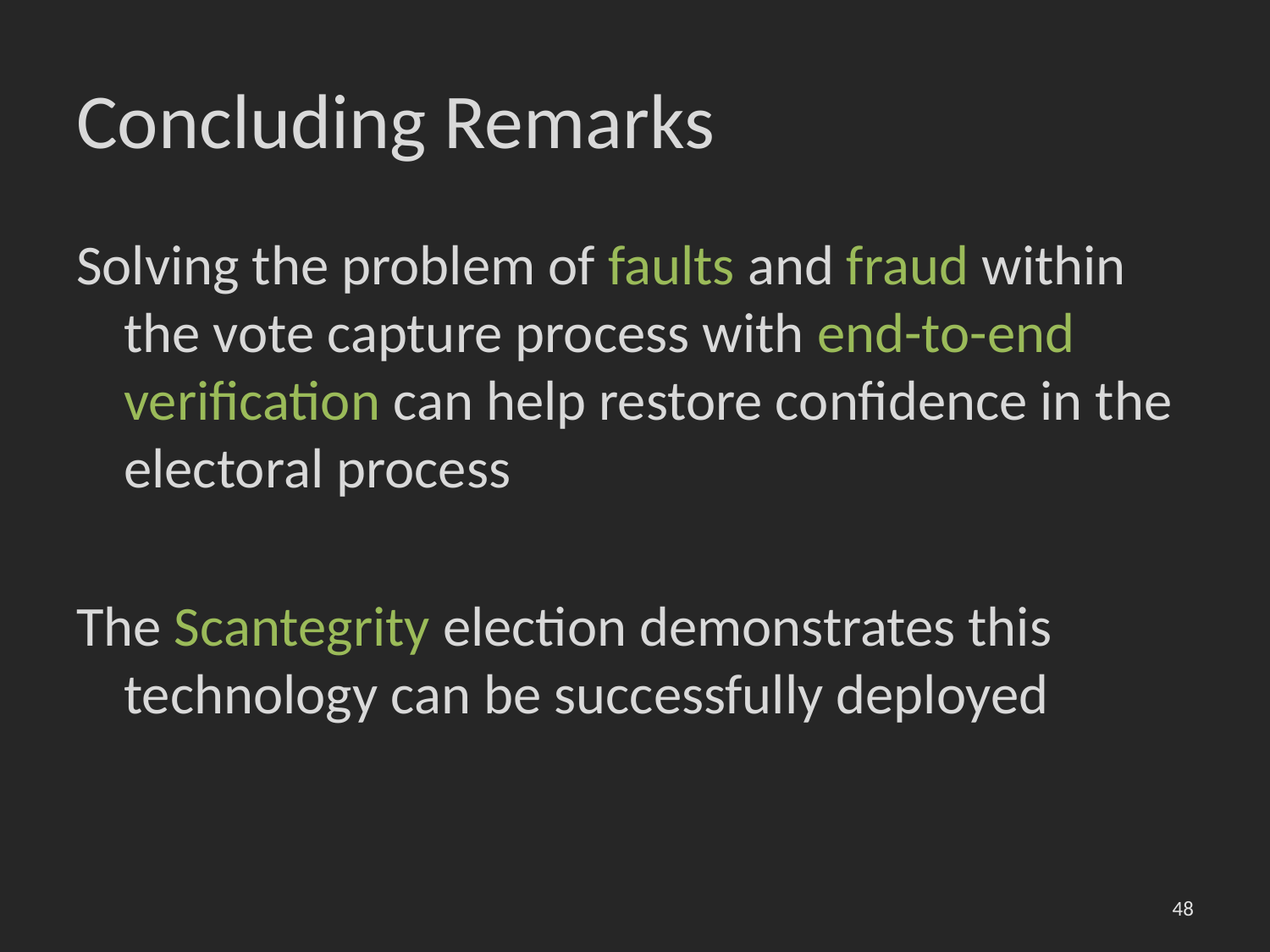

# Concluding Remarks
Solving the problem of faults and fraud within the vote capture process with end-to-end verification can help restore confidence in the electoral process

The Scantegrity election demonstrates this technology can be successfully deployed
48